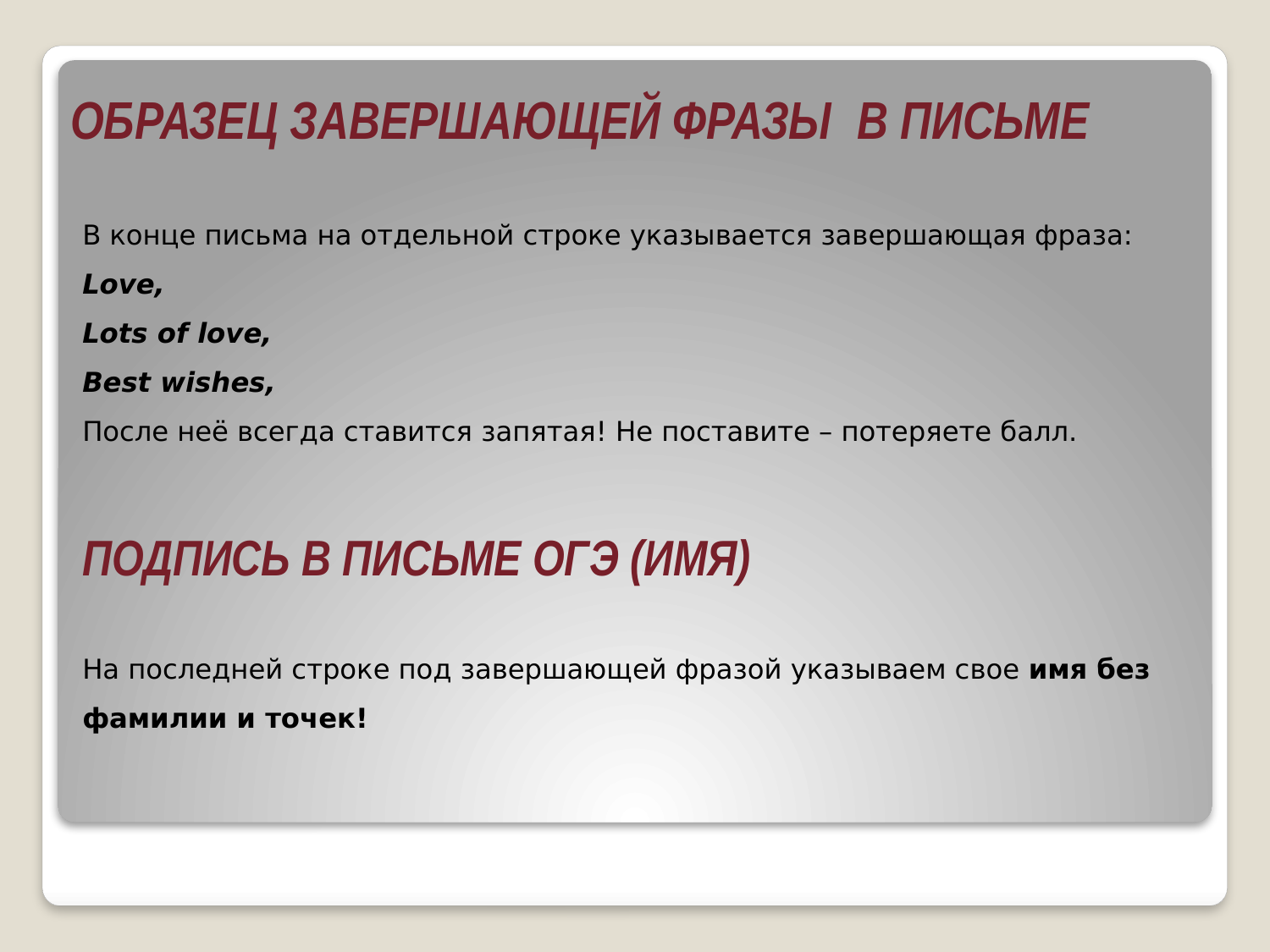

ОБРАЗЕЦ ЗАВЕРШАЮЩЕЙ ФРАЗЫ  В ПИСЬМЕ
# В конце письма на отдельной строке указывается завершающая фраза: Love, Lots of love, Best wishes, После неё всегда ставится запятая! Не поставите – потеряете балл.   ПОДПИСЬ В ПИСЬМЕ ОГЭ (ИМЯ) На последней строке под завершающей фразой указываем свое имя без фамилии и точек!